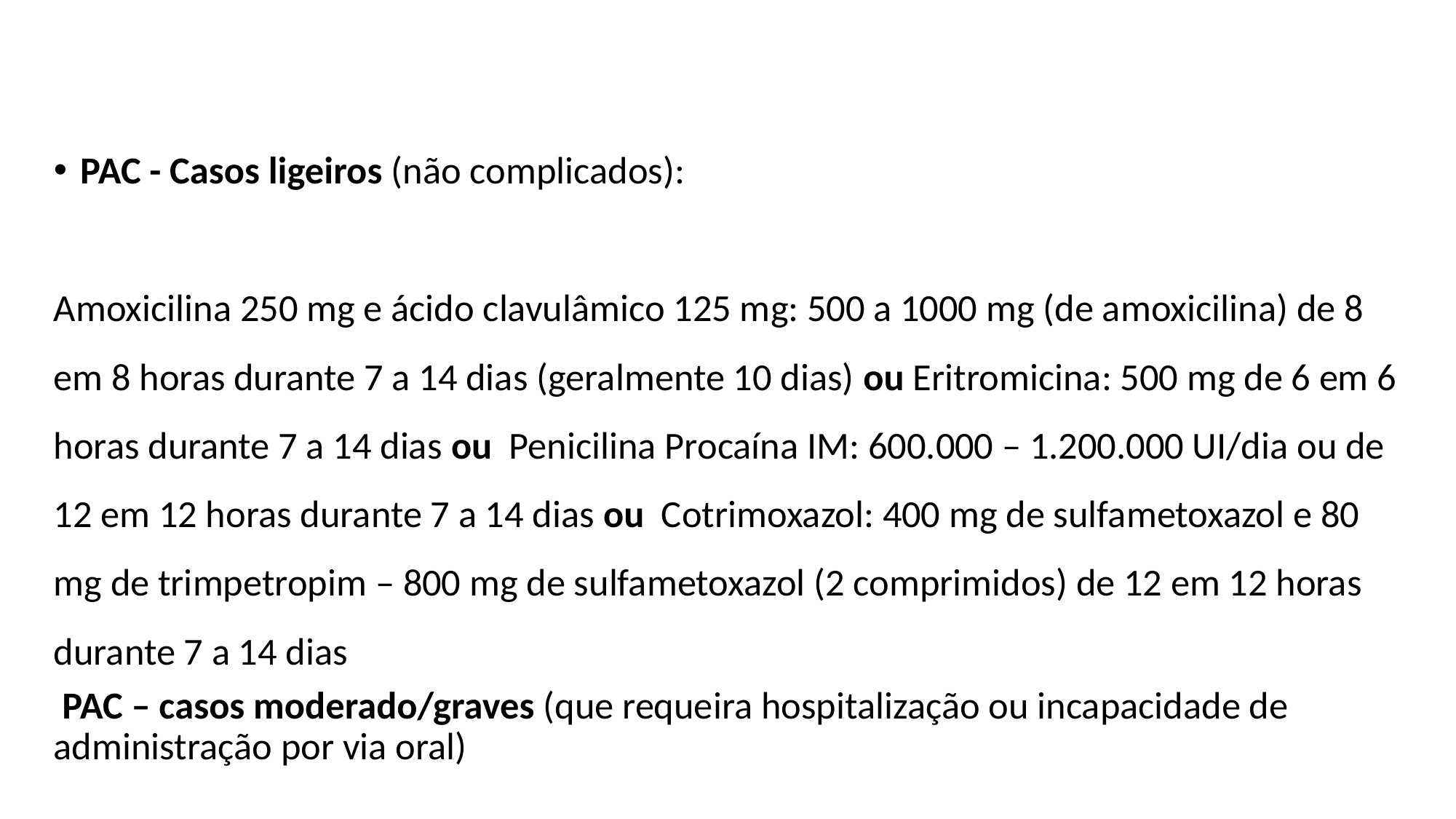

#
PAC - Casos ligeiros (não complicados):

Amoxicilina 250 mg e ácido clavulâmico 125 mg: 500 a 1000 mg (de amoxicilina) de 8 em 8 horas durante 7 a 14 dias (geralmente 10 dias) ou Eritromicina: 500 mg de 6 em 6 horas durante 7 a 14 dias ou  Penicilina Procaína IM: 600.000 – 1.200.000 UI/dia ou de 12 em 12 horas durante 7 a 14 dias ou  Cotrimoxazol: 400 mg de sulfametoxazol e 80 mg de trimpetropim – 800 mg de sulfametoxazol (2 comprimidos) de 12 em 12 horas durante 7 a 14 dias
 PAC – casos moderado/graves (que requeira hospitalização ou incapacidade de administração por via oral)